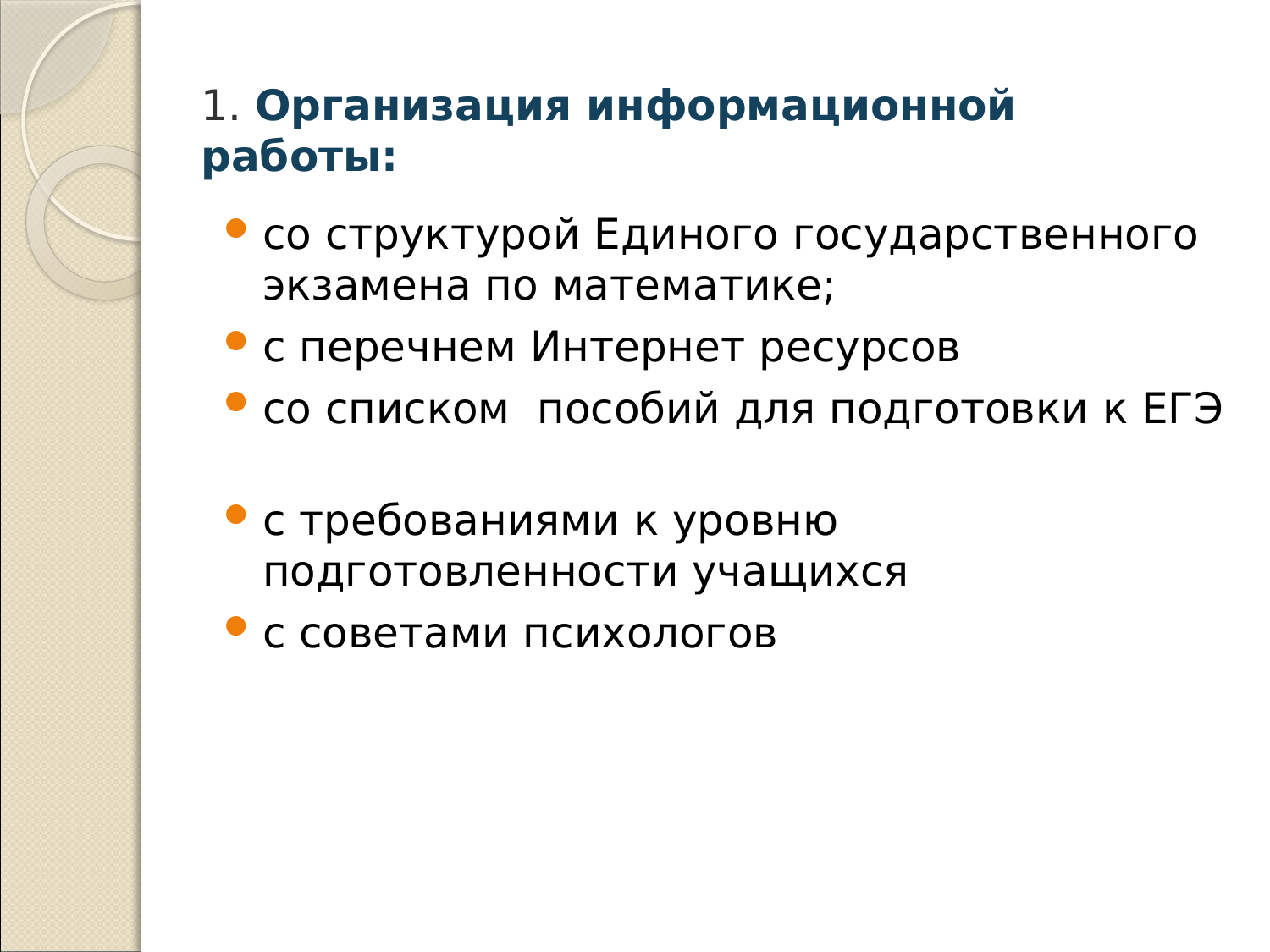

# 1. Организация информационной работы:
со структурой Единого государственного экзамена по математике;
с перечнем Интернет ресурсов
со списком  пособий для подготовки к ЕГЭ
с требованиями к уровню подготовленности учащихся
с советами психологов